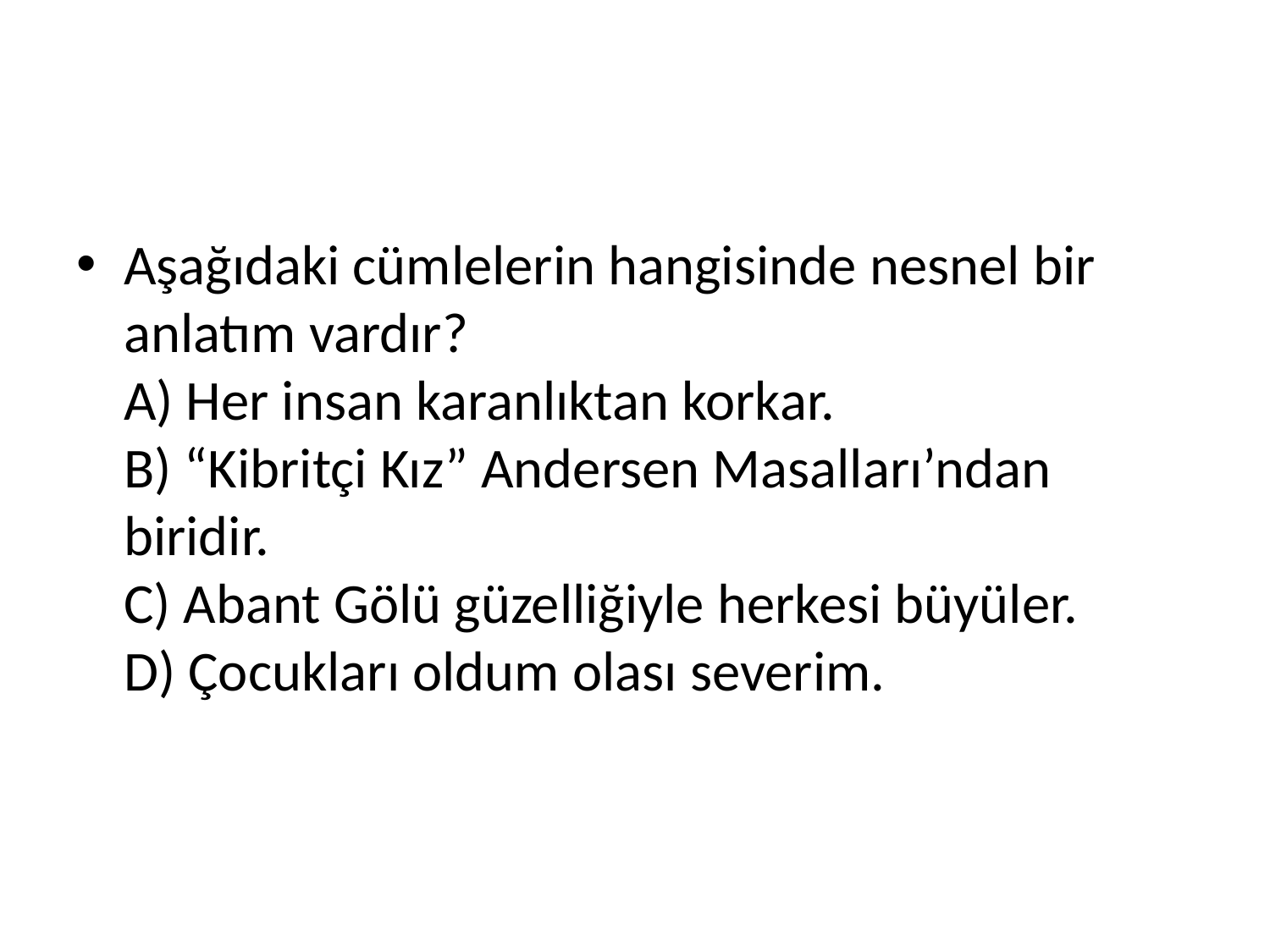

#
Aşağıdaki cümlelerin hangisinde nesnel bir anlatım vardır? 
A) Her insan karanlıktan korkar. 
B) “Kibritçi Kız” Andersen Masalları’ndan biridir. 
C) Abant Gölü güzelliğiyle herkesi büyüler. 
D) Çocukları oldum olası severim.